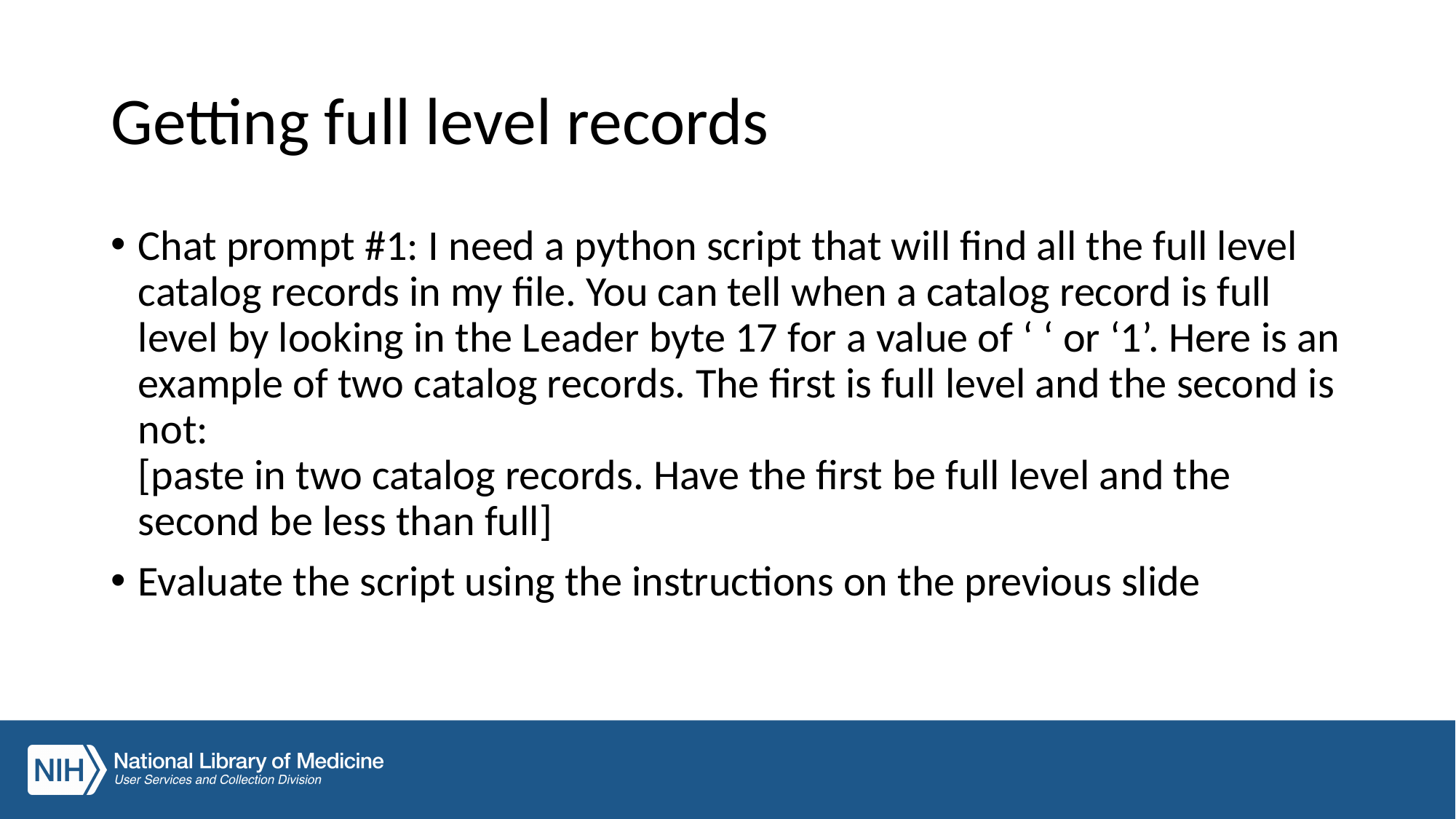

# Getting full level records
Chat prompt #1: I need a python script that will find all the full level catalog records in my file. You can tell when a catalog record is full level by looking in the Leader byte 17 for a value of ‘ ‘ or ‘1’. Here is an example of two catalog records. The first is full level and the second is not:
[paste in two catalog records. Have the first be full level and the second be less than full]
Evaluate the script using the instructions on the previous slide